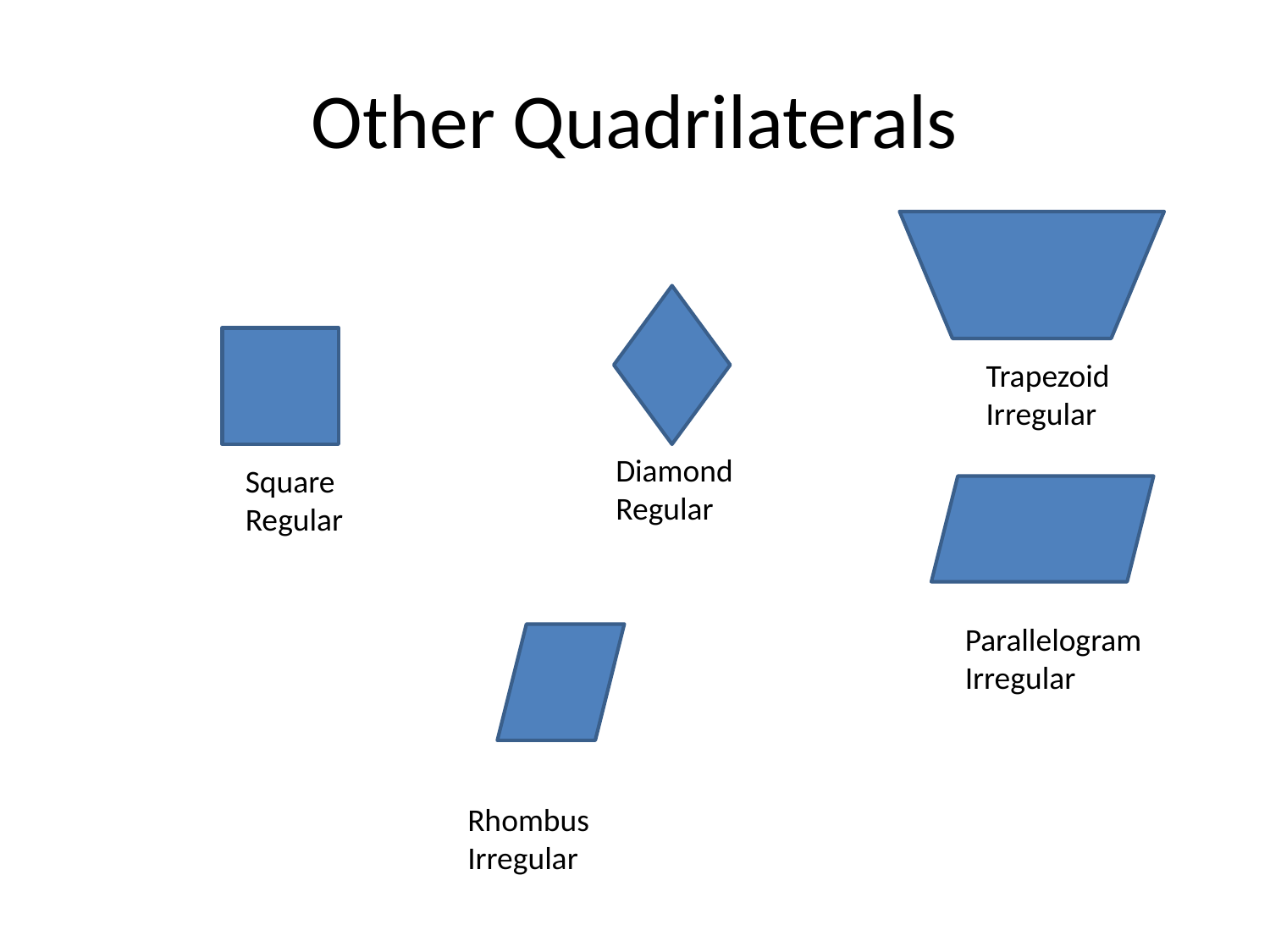

# Other Quadrilaterals

Trapezoid
Irregular
Diamond
Regular
Square
Regular

Parallelogram
Irregular

Rhombus
Irregular